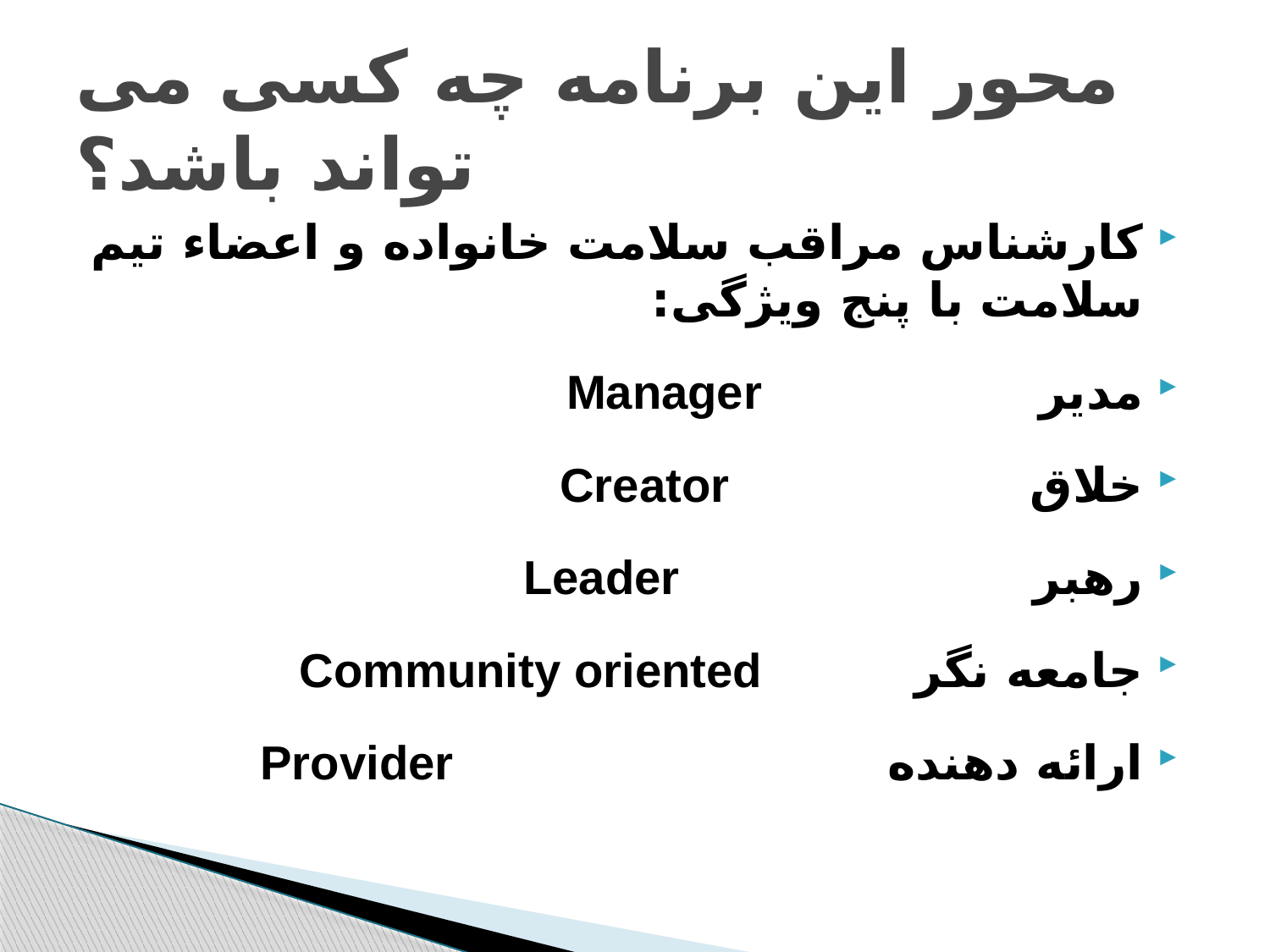

# محور این برنامه چه کسی می تواند باشد؟
کارشناس مراقب سلامت خانواده و اعضاء تیم سلامت با پنج ویژگی:
مدیر				Manager
خلاق			  	  Creator
رهبر 			 	     Leader
جامعه نگر			Community oriented
ارائه دهنده			           Provider